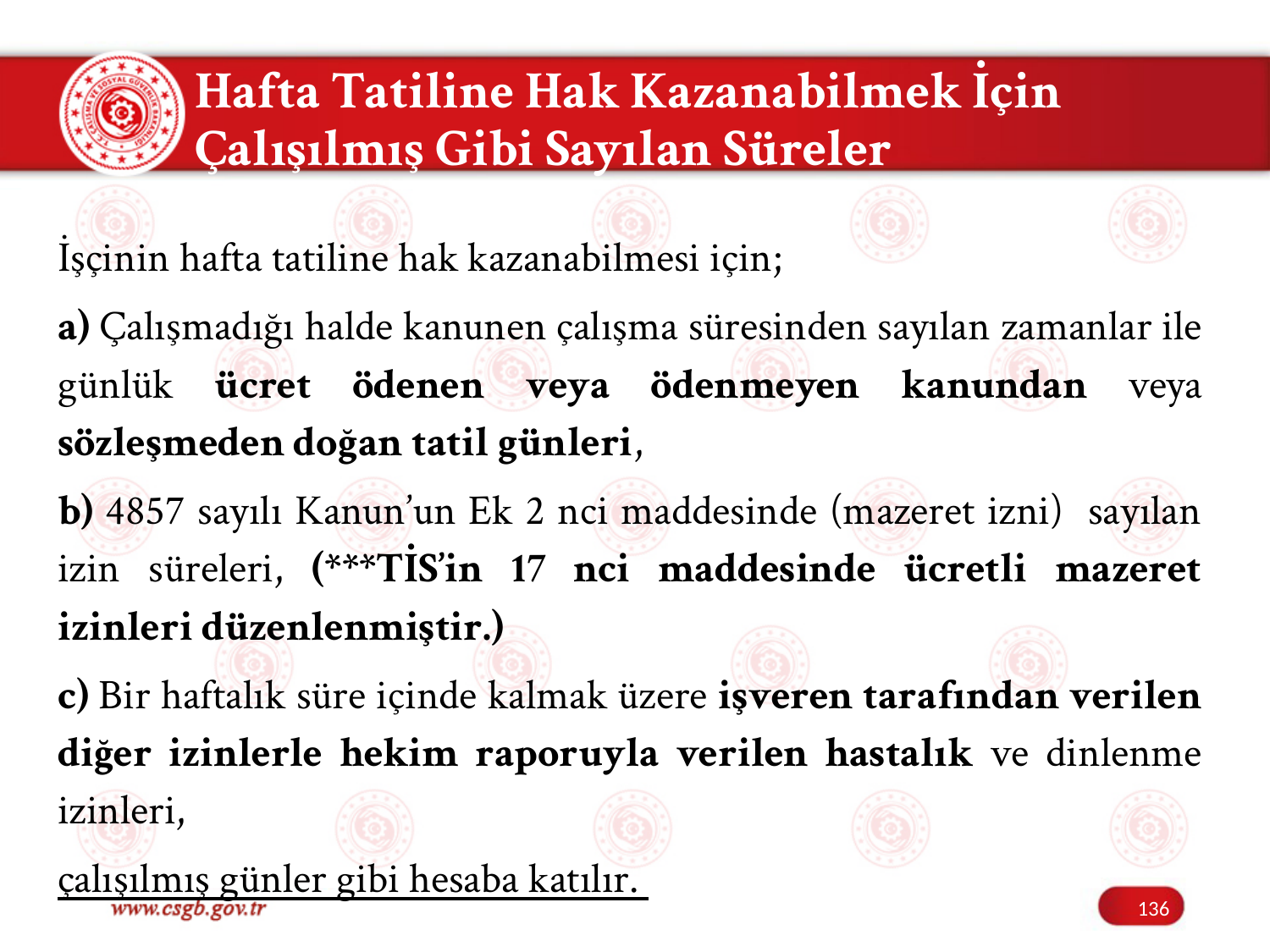

# Hafta Tatiline Hak Kazanabilmek İçin Çalışılmış Gibi Sayılan Süreler
İşçinin hafta tatiline hak kazanabilmesi için;
a) Çalışmadığı halde kanunen çalışma süresinden sayılan zamanlar ile günlük ücret ödenen veya ödenmeyen kanundan veya sözleşmeden doğan tatil günleri,
b) 4857 sayılı Kanun’un Ek 2 nci maddesinde (mazeret izni)  sayılan izin süreleri, (***TİS’in 17 nci maddesinde ücretli mazeret izinleri düzenlenmiştir.)
c) Bir haftalık süre içinde kalmak üzere işveren tarafından verilen diğer izinlerle hekim raporuyla verilen hastalık ve dinlenme izinleri,
çalışılmış günler gibi hesaba katılır.

136